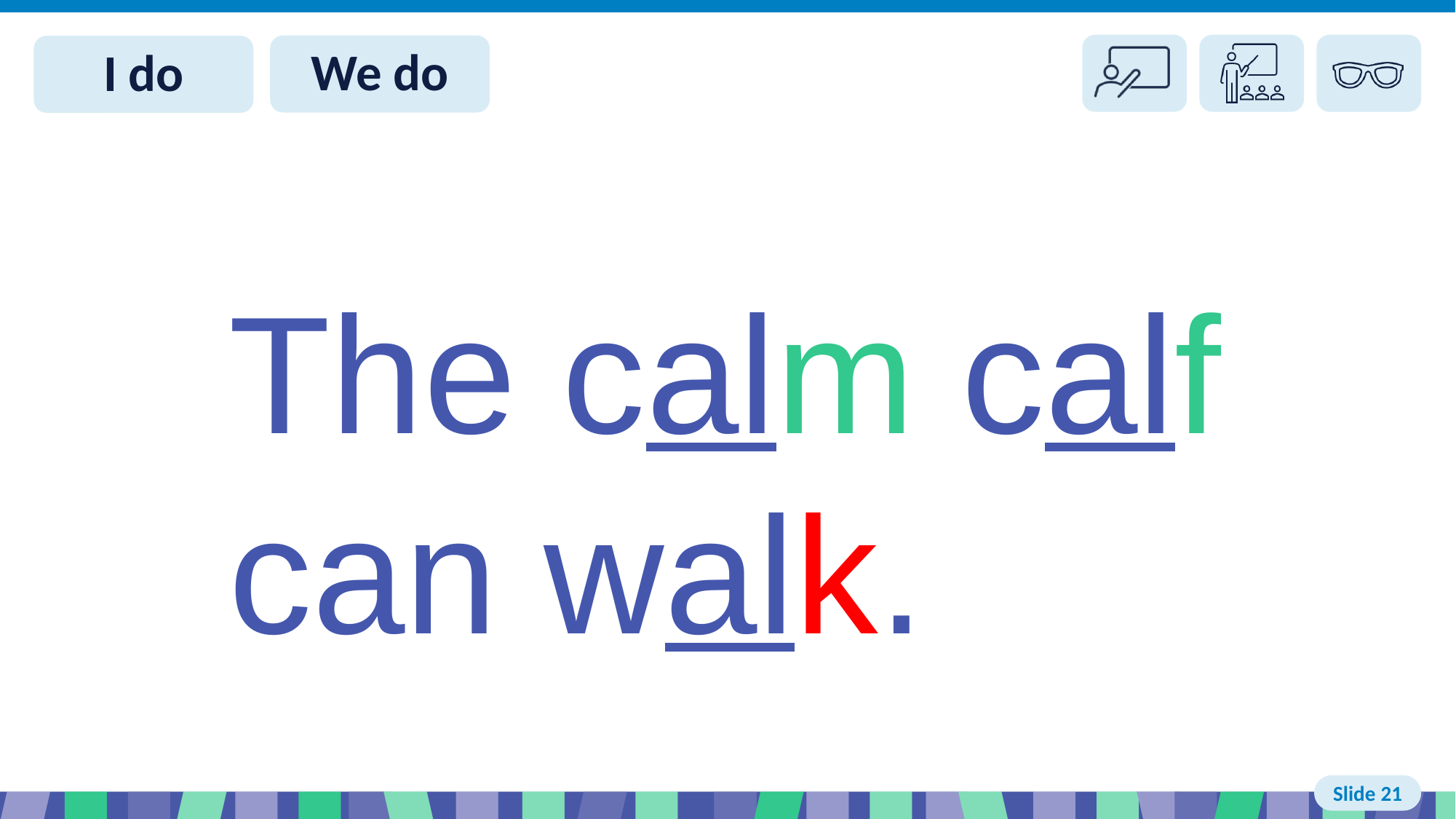

Slide 21 I do
The calm calf can walk.